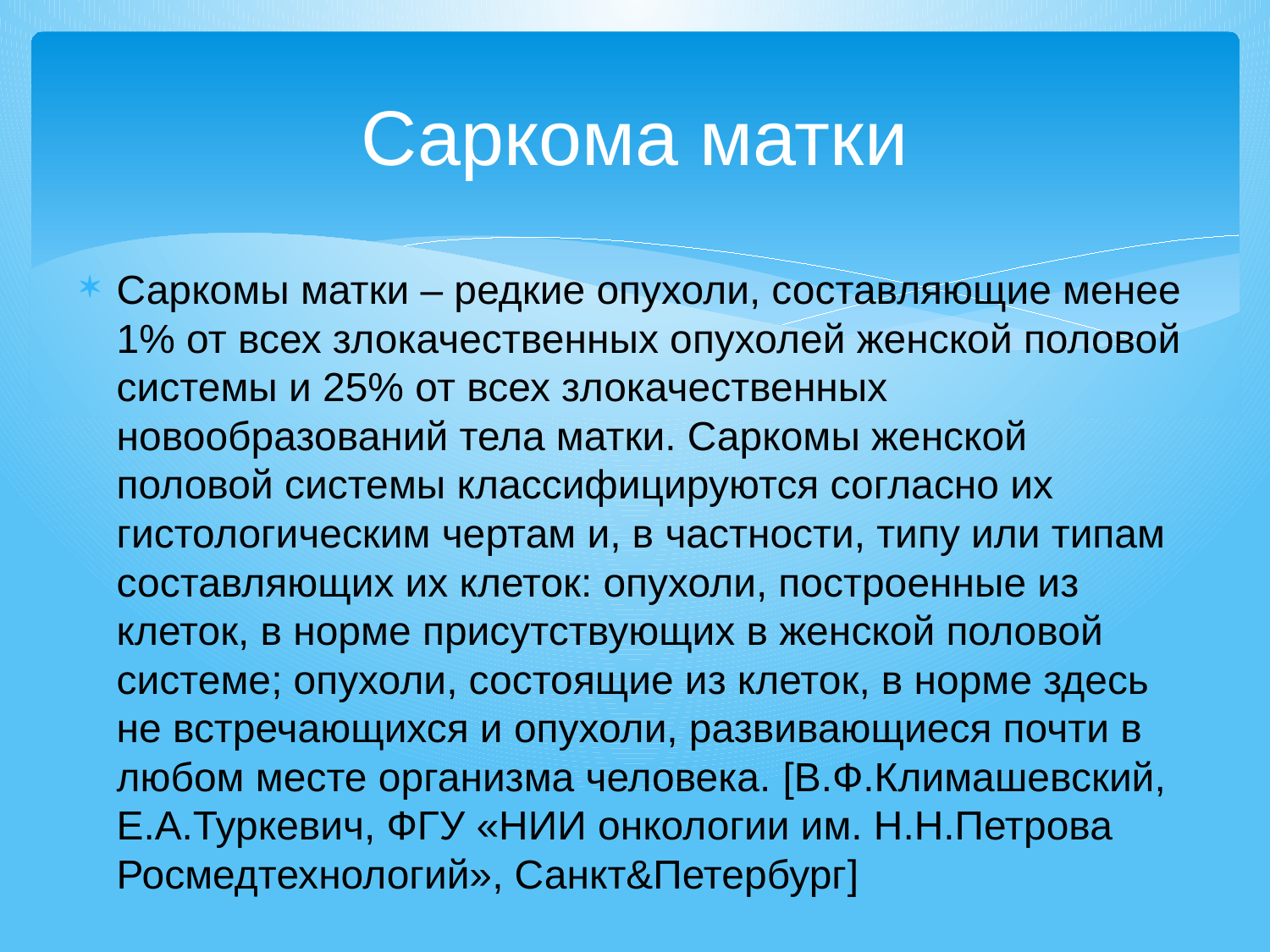

# Саркома матки
Саркомы матки – редкие опухоли, составляющие менее 1% от всех злокачественных опухолей женской половой системы и 25% от всех злокачественных новообразований тела матки. Саркомы женской половой системы классифицируются согласно их гистологическим чертам и, в частности, типу или типам составляющих их клеток: опухоли, построенные из клеток, в норме присутствующих в женской половой системе; опухоли, состоящие из клеток, в норме здесь не встречающихся и опухоли, развивающиеся почти в любом месте организма человека. [В.Ф.Климашевский, Е.А.Туркевич, ФГУ «НИИ онкологии им. Н.Н.Петрова Росмедтехнологий», Санкт&Петербург]